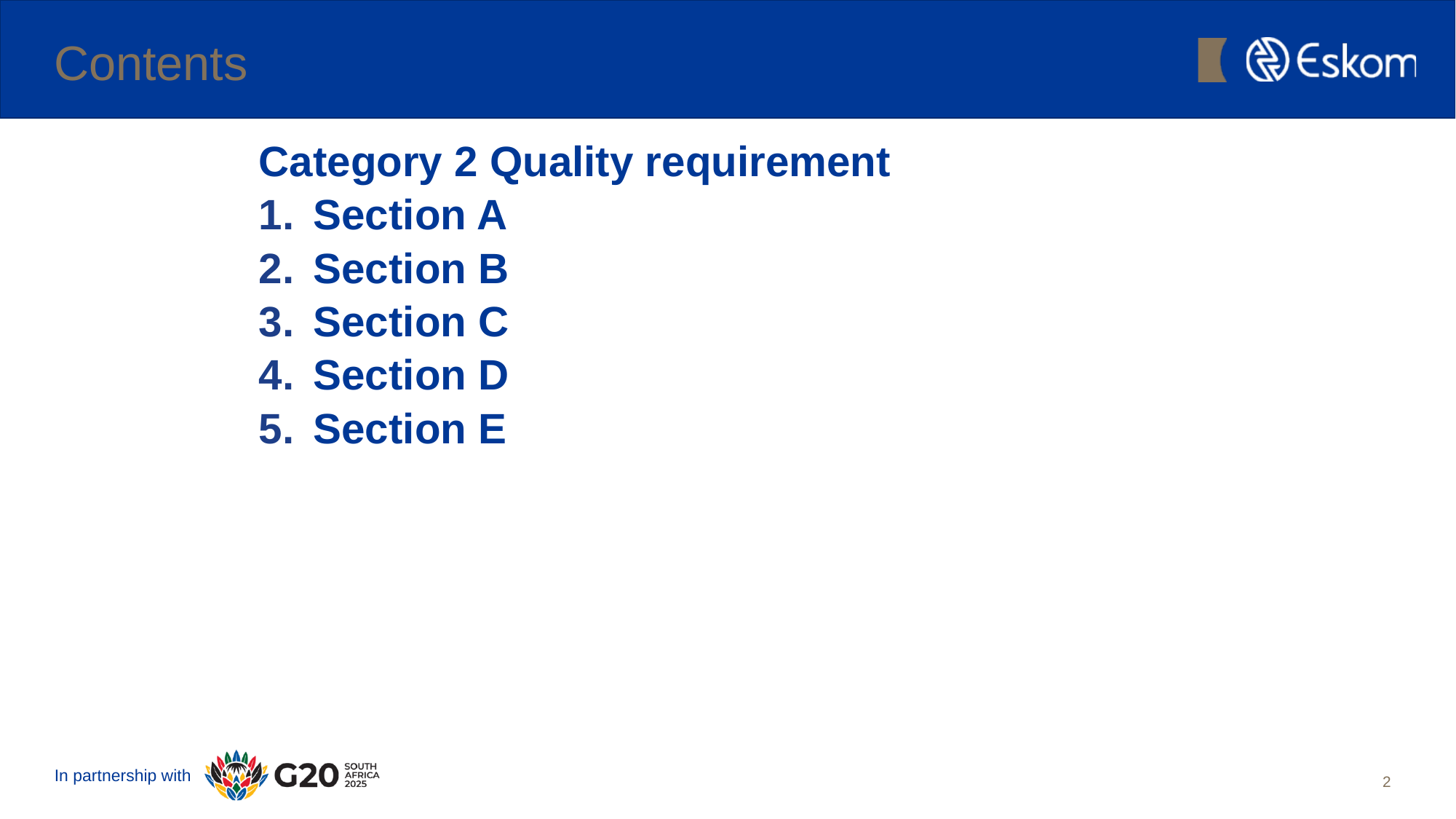

2
# Contents
Category 2 Quality requirement
Section A
Section B
Section C
Section D
Section E